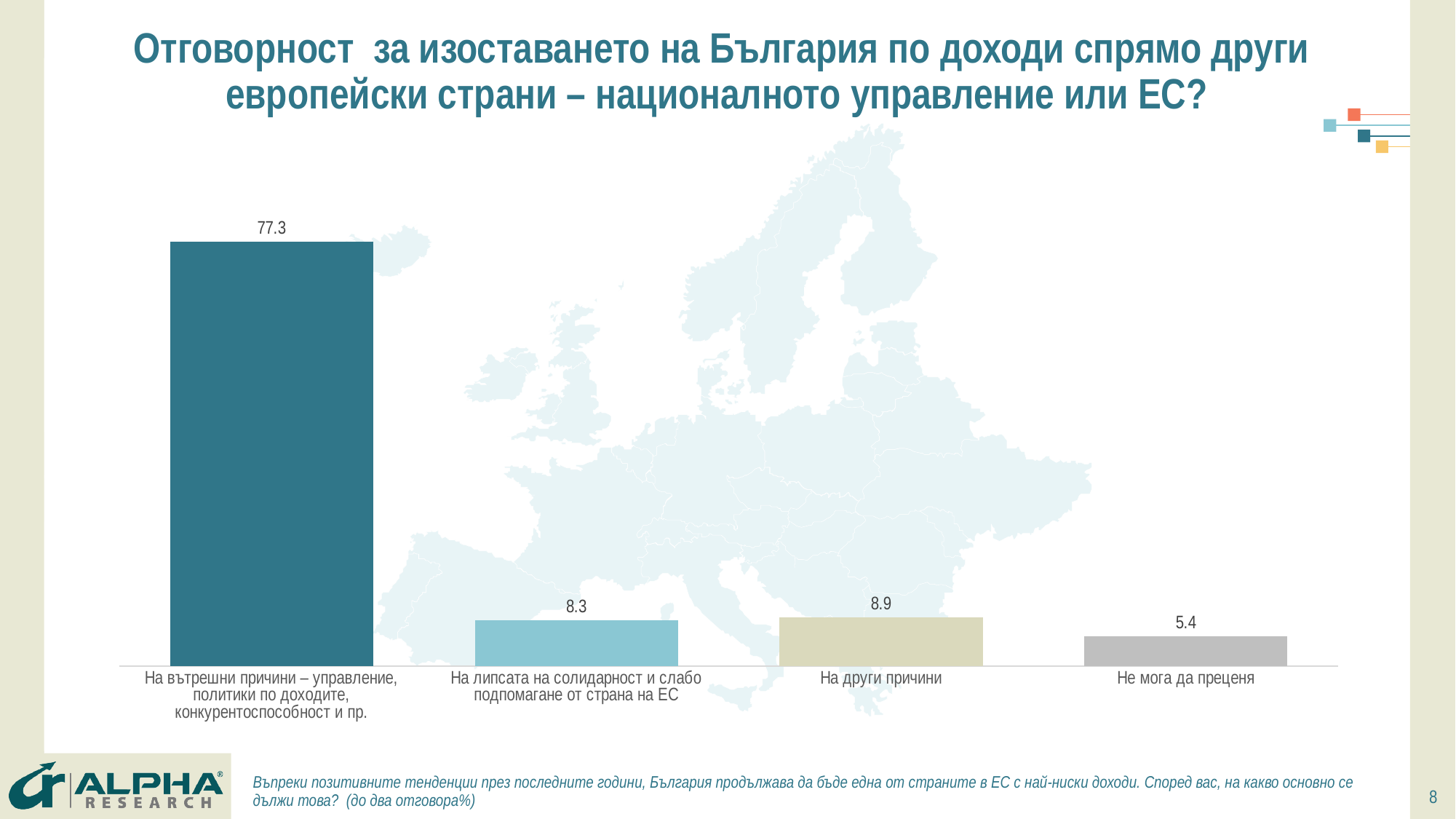

# Отговорност  за изоставането на България по доходи спрямо други европейски страни – националното управление или ЕС?

### Chart

| Category | Въпреки позитивните тенденции през последните години, България продължава да бъде една от страните в ЕС с най-ниски доходи. Според вас, на какво основно се дължи това?  |
|---|---|
| На вътрешни причини – управление, политики по доходите, конкурентоспособност и пр. | 77.3 |
| На липсата на солидарност и слабо подпомагане от страна на ЕС | 8.3 |
| На други причини | 8.9 |
| Не мога да преценя | 5.4 |
Въпреки позитивните тенденции през последните години, България продължава да бъде една от страните в ЕС с най-ниски доходи. Според вас, на какво основно се дължи това?  (до два отговора%)
8